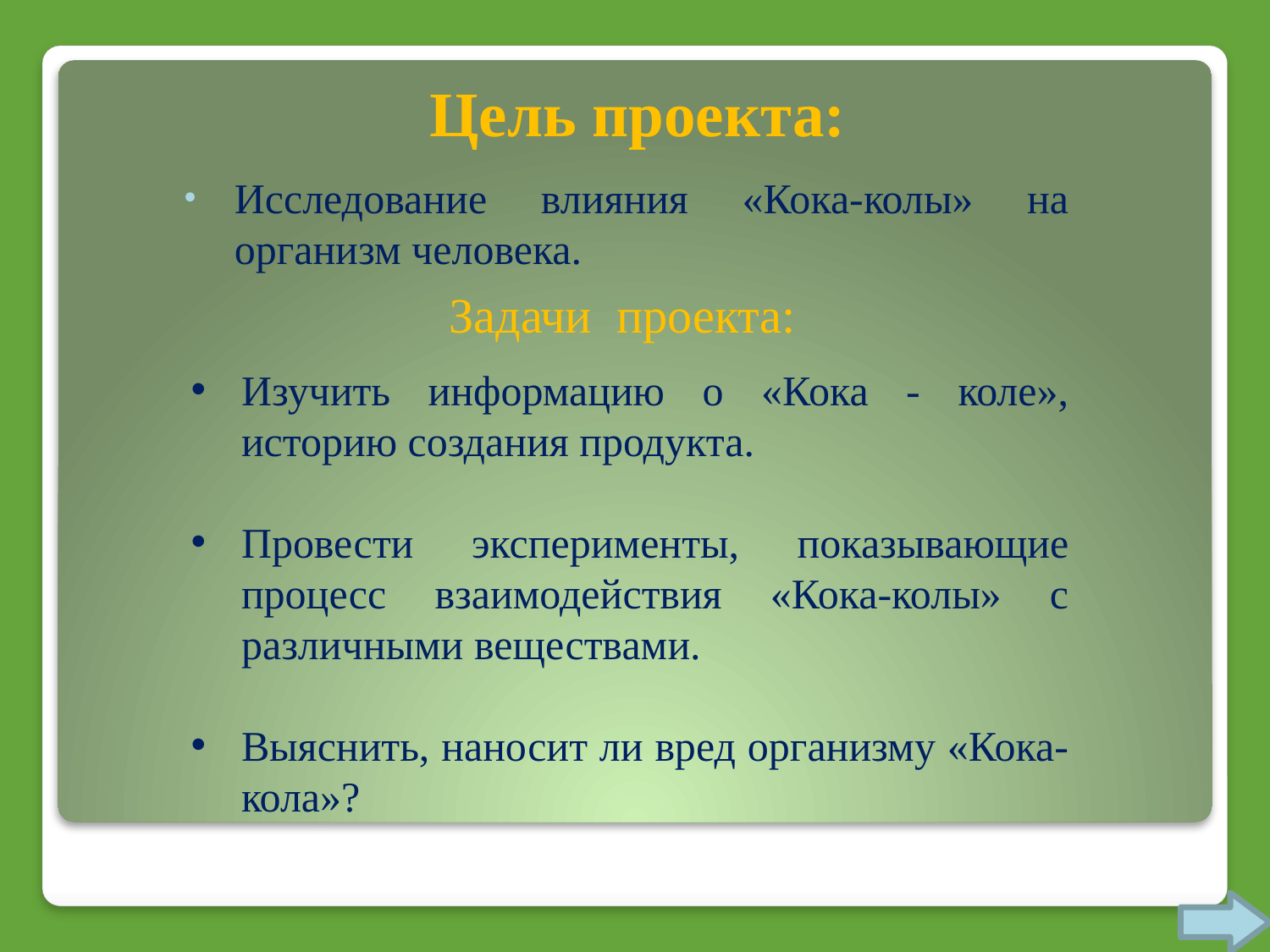

# Цель проекта:
Исследование влияния «Кока-колы» на организм человека.

Задачи  проекта:
Изучить информацию о «Кока - коле», историю создания продукта.

Провести эксперименты, показывающие процесс взаимодействия «Кока-колы» с различными веществами.

Выяснить, наносит ли вред организму «Кока-кола»?